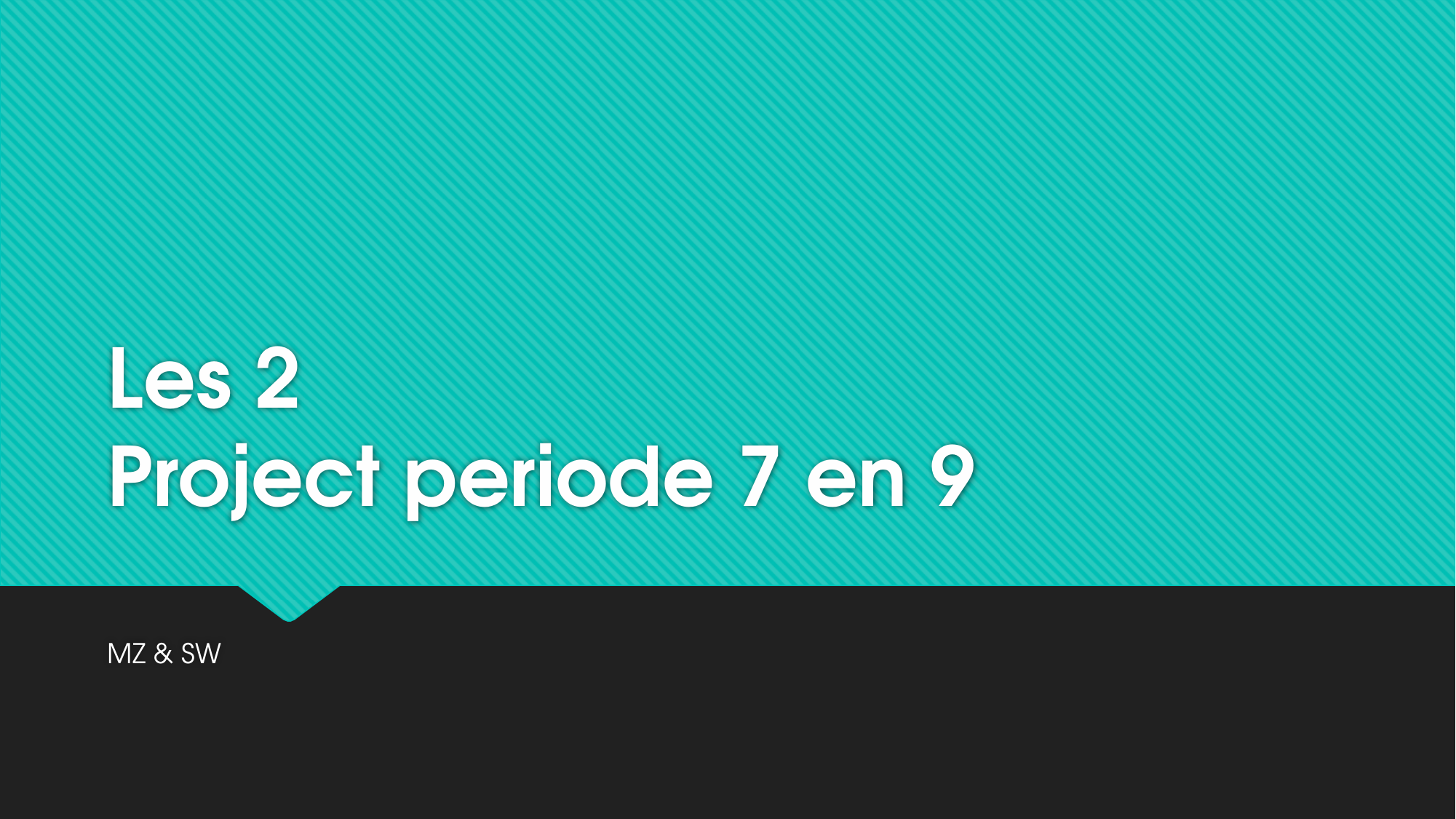

# Les 2 Project periode 7 en 9
MZ & SW